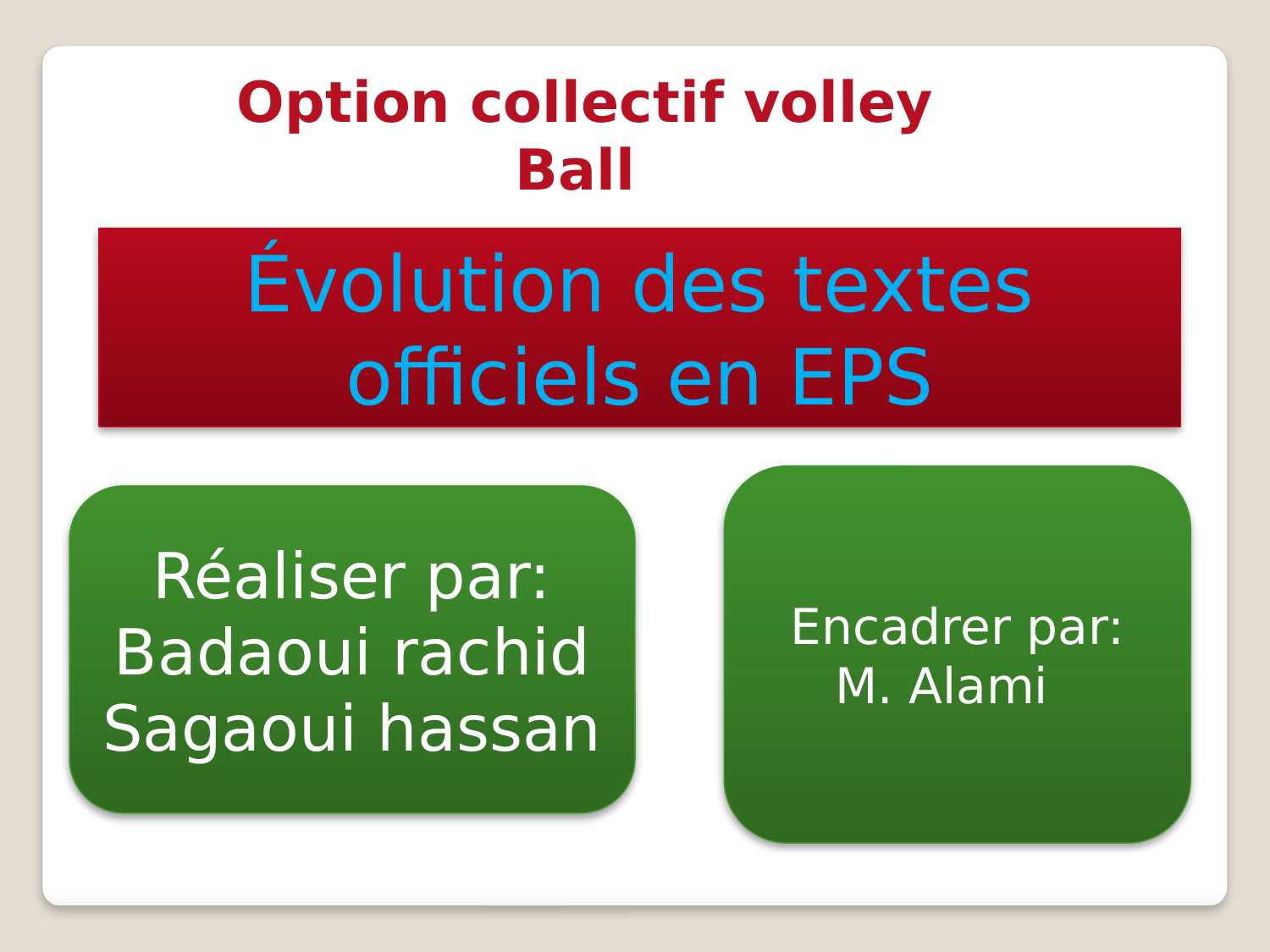

Option collectif volley Ball
Évolution des textes officiels en EPS
Encadrer par:
M. Alami
Réaliser par:
Badaoui rachid
Sagaoui hassan